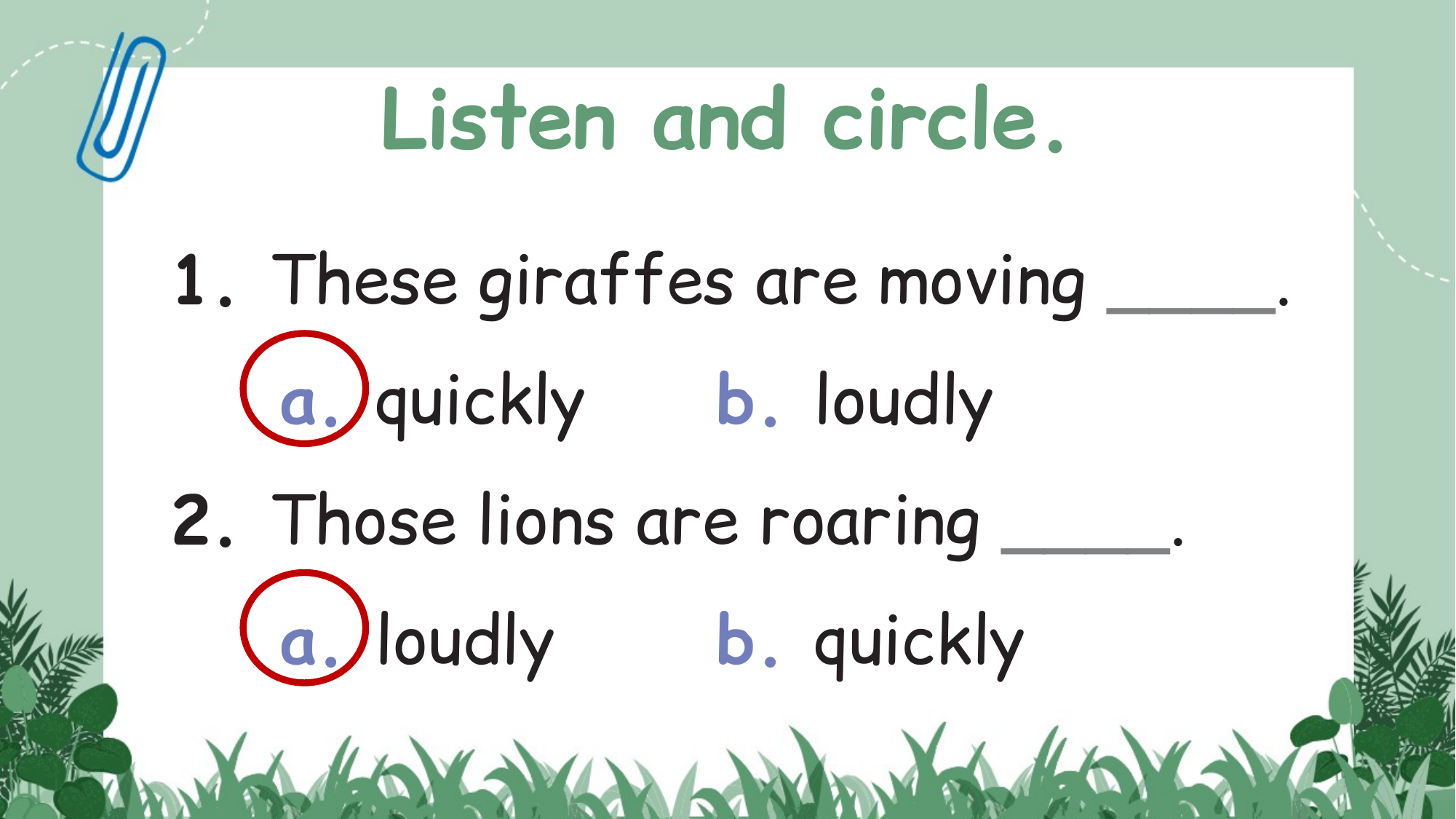

Listen and circle.
1. These giraffes are moving ____.
	a. quickly 		b. loudly
2. Those lions are roaring ____.
	a. loudly 		b. quickly